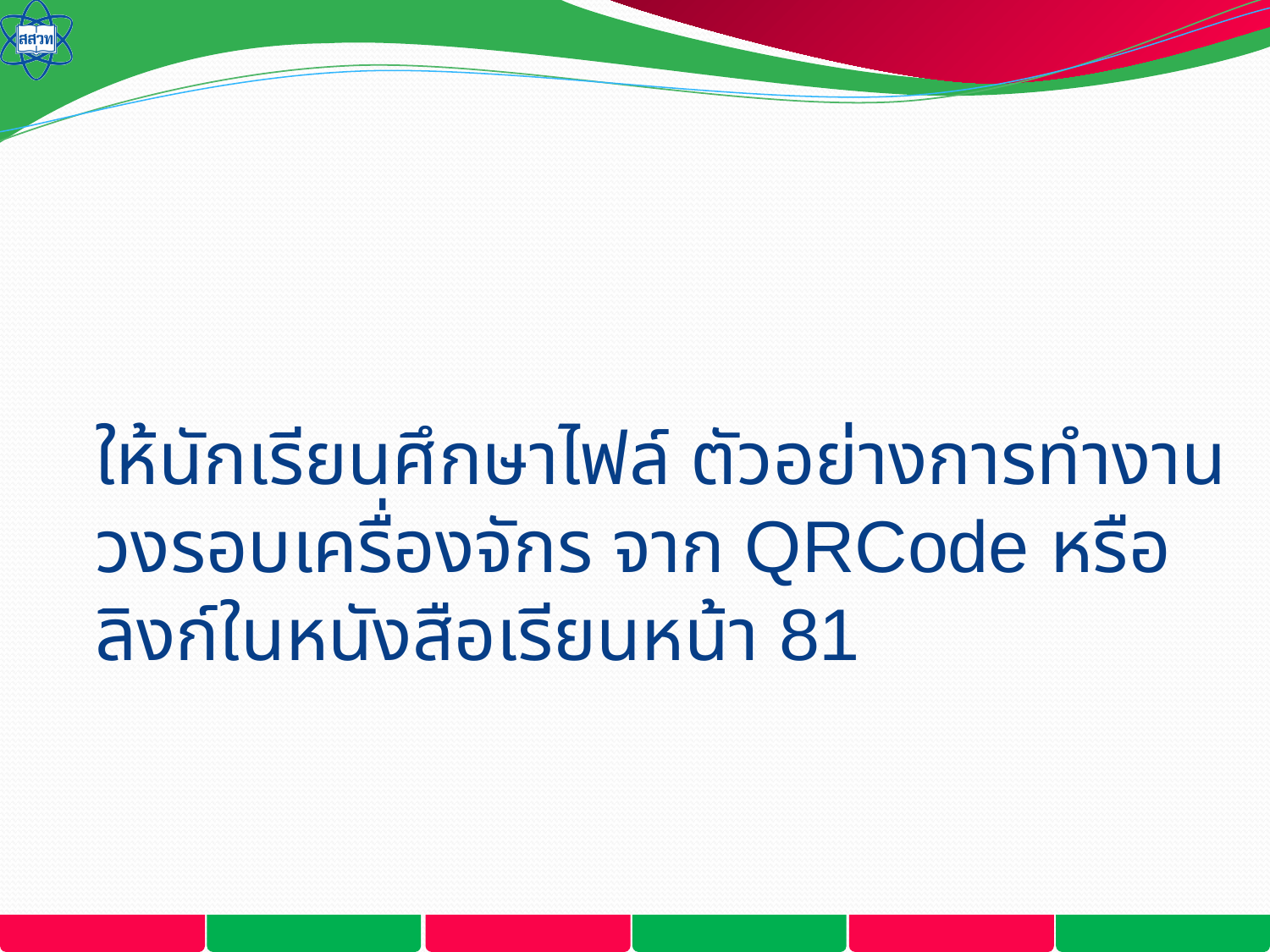

# ให้นักเรียนศึกษาไฟล์ ตัวอย่างการทำงานวงรอบเครื่องจักร จาก QRCode หรือลิงก์ในหนังสือเรียนหน้า 81